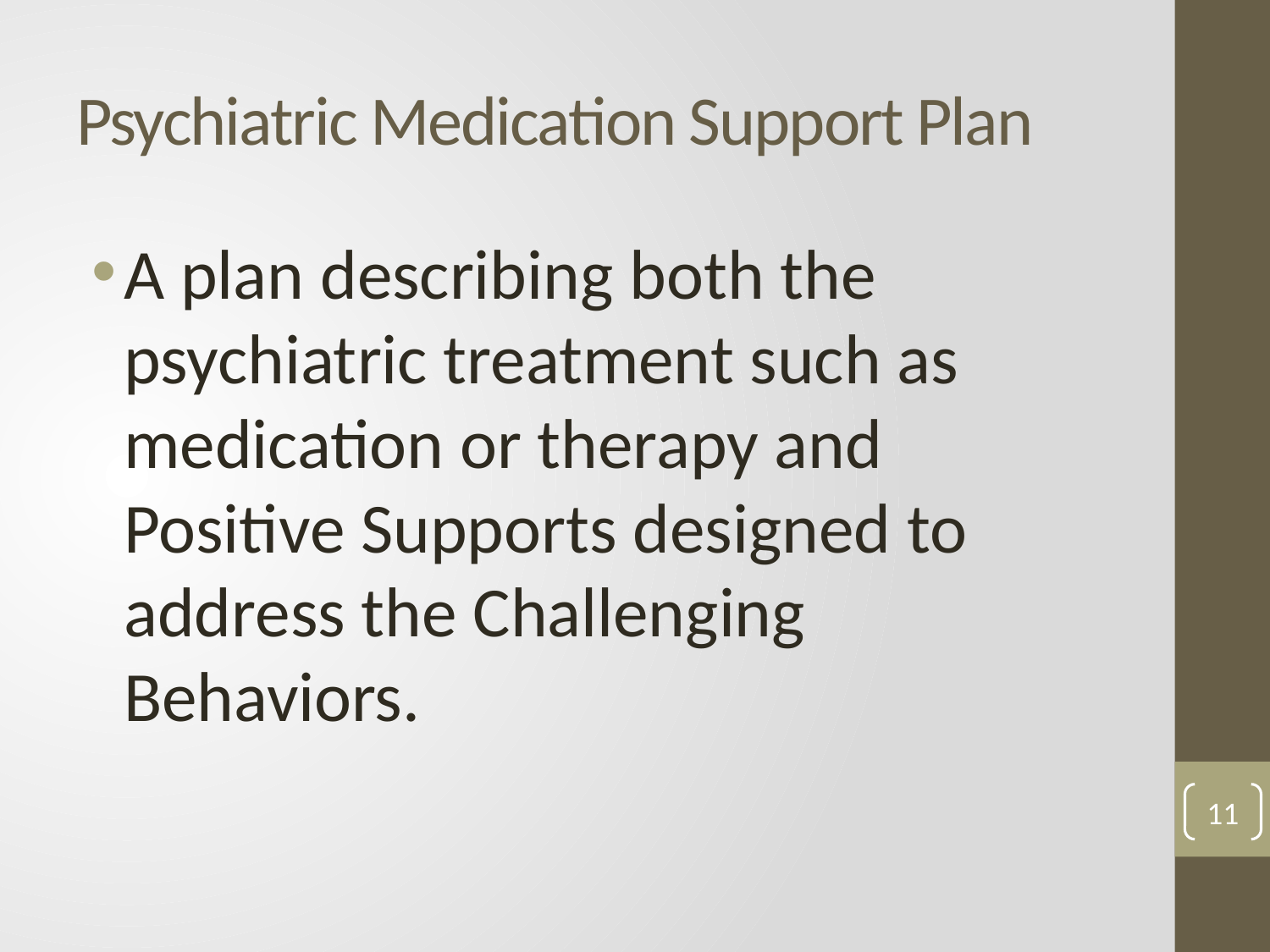

# Psychiatric Medication Support Plan
A plan describing both the psychiatric treatment such as medication or therapy and Positive Supports designed to address the Challenging Behaviors.
11